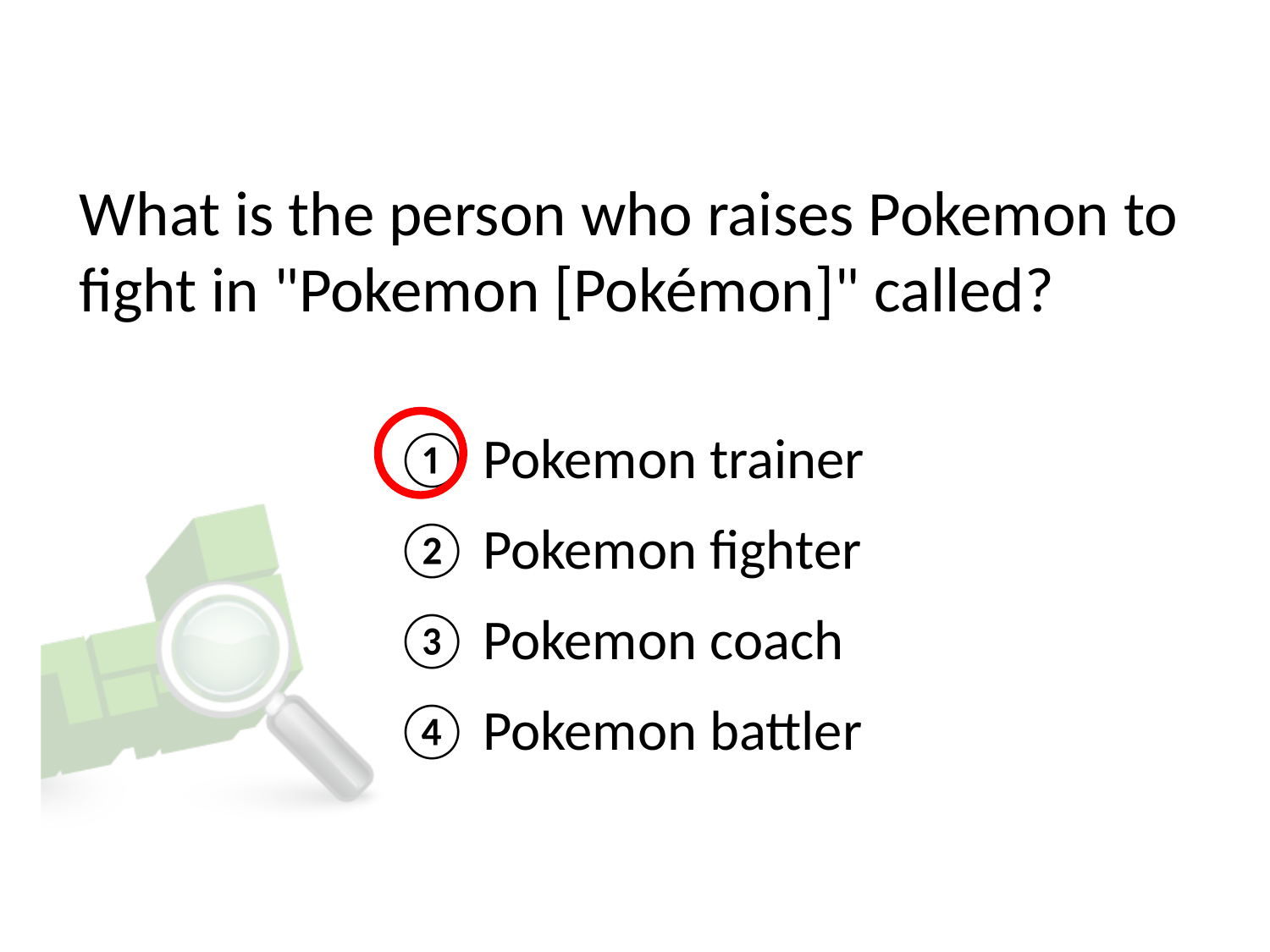

# What is the person who raises Pokemon to fight in "Pokemon [Pokémon]" called?

① Pokemon trainer
② Pokemon fighter
③ Pokemon coach
④ Pokemon battler